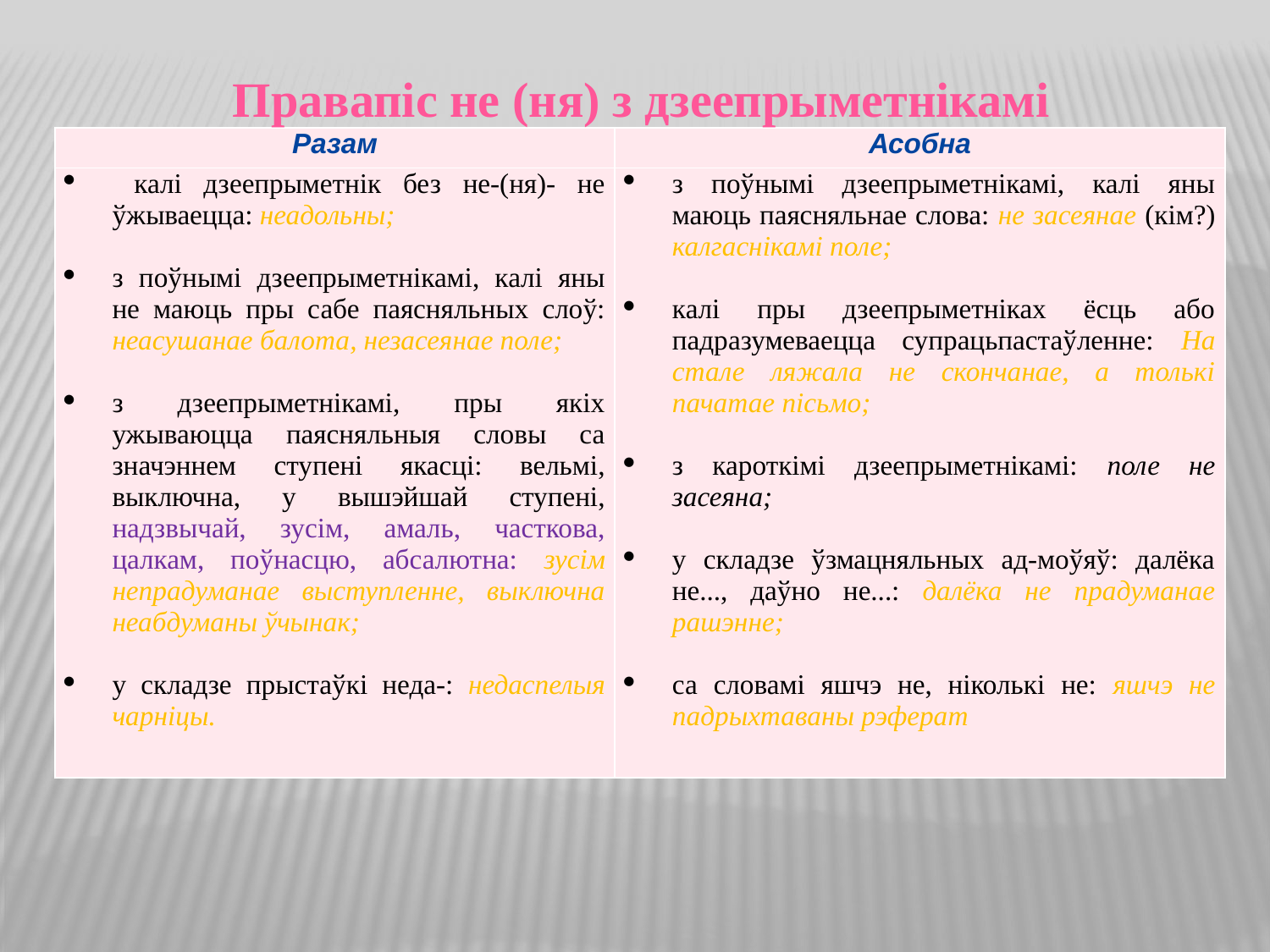

Правапіс не (ня) з дзеепрыметнікамі
| Разам | Асобна |
| --- | --- |
| калі дзеепрыметнік без не-(ня)- не ўжываецца: неадольны; з поўнымі дзеепрыметнікамі, калі яны не маюць пры сабе паясняльных слоў: неасушанае балота, незасеянае поле; з дзеепрыметнікамі, пры якіх ужываюцца паясняльныя словы са значэннем ступені якасці: вельмі, выключна, у вышэйшай ступені, надзвычай, зусім, амаль, часткова, цалкам, поўнасцю, абсалютна: зусім непрадуманае выступленне, выключна неабдуманы ўчынак; у складзе прыстаўкі неда-: недаспелыя чарніцы. | з поўнымі дзеепрыметнікамі, калі яны маюць паясняльнае слова: не засеянае (кім?) калгаснікамі поле; калі пры дзеепрыметніках ёсць або падразумеваецца супрацьпастаўленне: На стале ляжала не скончанае, а толькі пачатае пісьмо; з кароткімі дзеепрыметнікамі: поле не засеяна; у складзе ўзмацняльных ад-моўяў: далёка не..., даўно не...: далёка не прадуманае рашэнне; са словамі яшчэ не, ніколькі не: яшчэ не падрыхтаваны рэферат |